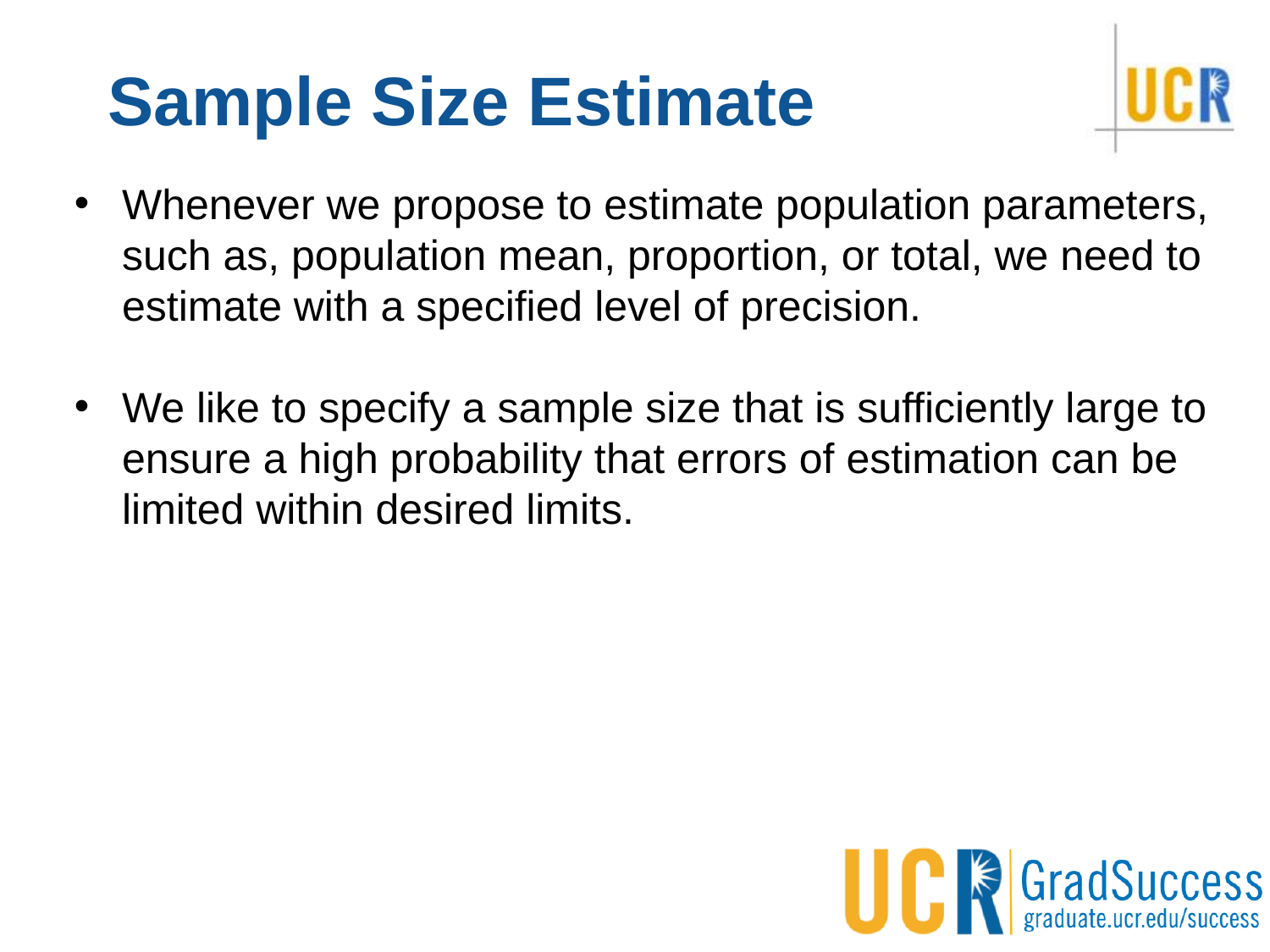

# Sample Size Estimate
Whenever we propose to estimate population parameters, such as, population mean, proportion, or total, we need to estimate with a specified level of precision.

We like to specify a sample size that is sufficiently large to ensure a high probability that errors of estimation can be limited within desired limits.